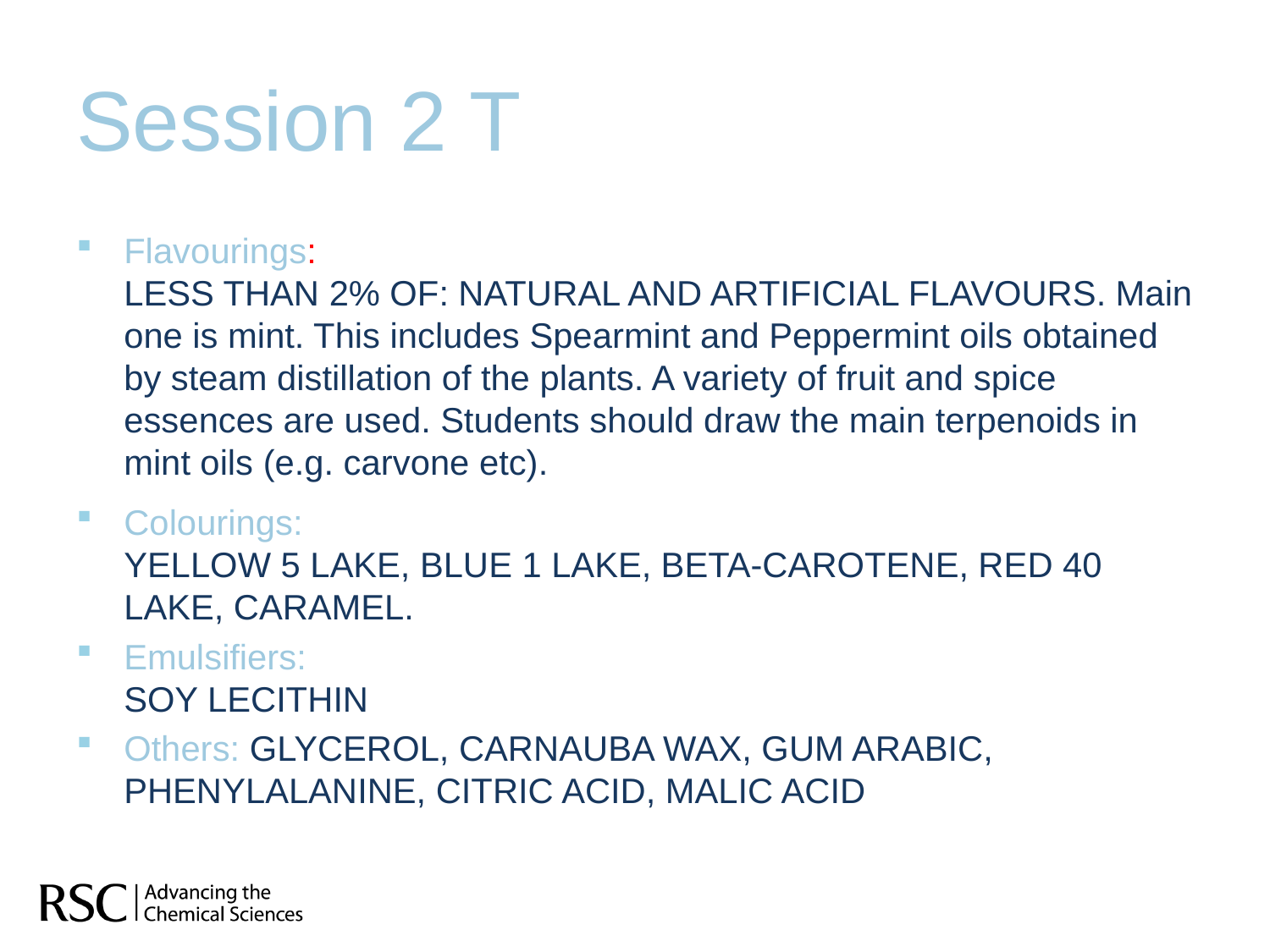

# Session 2 T
Flavourings:
LESS THAN 2% OF: NATURAL AND ARTIFICIAL FLAVOURS. Main one is mint. This includes Spearmint and Peppermint oils obtained by steam distillation of the plants. A variety of fruit and spice essences are used. Students should draw the main terpenoids in mint oils (e.g. carvone etc).
Colourings:
YELLOW 5 LAKE, BLUE 1 LAKE, BETA-CAROTENE, RED 40 LAKE, CARAMEL.
Emulsifiers:
SOY LECITHIN
Others: GLYCEROL, CARNAUBA WAX, GUM ARABIC,  PHENYLALANINE, CITRIC ACID, MALIC ACID